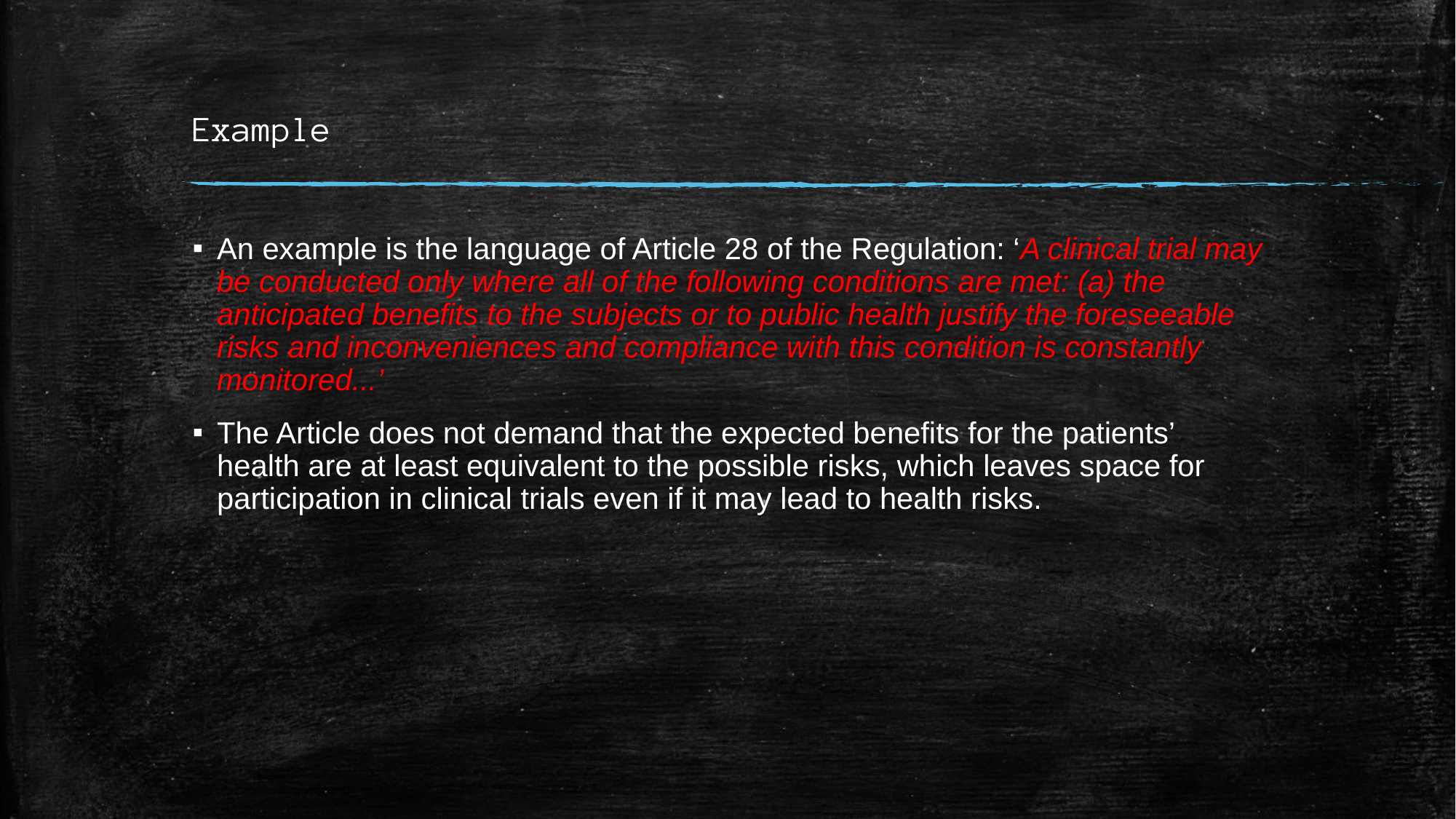

# Example
An example is the language of Article 28 of the Regulation: ‘A clinical trial may be conducted only where all of the following conditions are met: (a) the anticipated benefits to the subjects or to public health justify the foreseeable risks and inconveniences and compliance with this condition is constantly monitored...’
The Article does not demand that the expected benefits for the patients’ health are at least equivalent to the possible risks, which leaves space for participation in clinical trials even if it may lead to health risks.